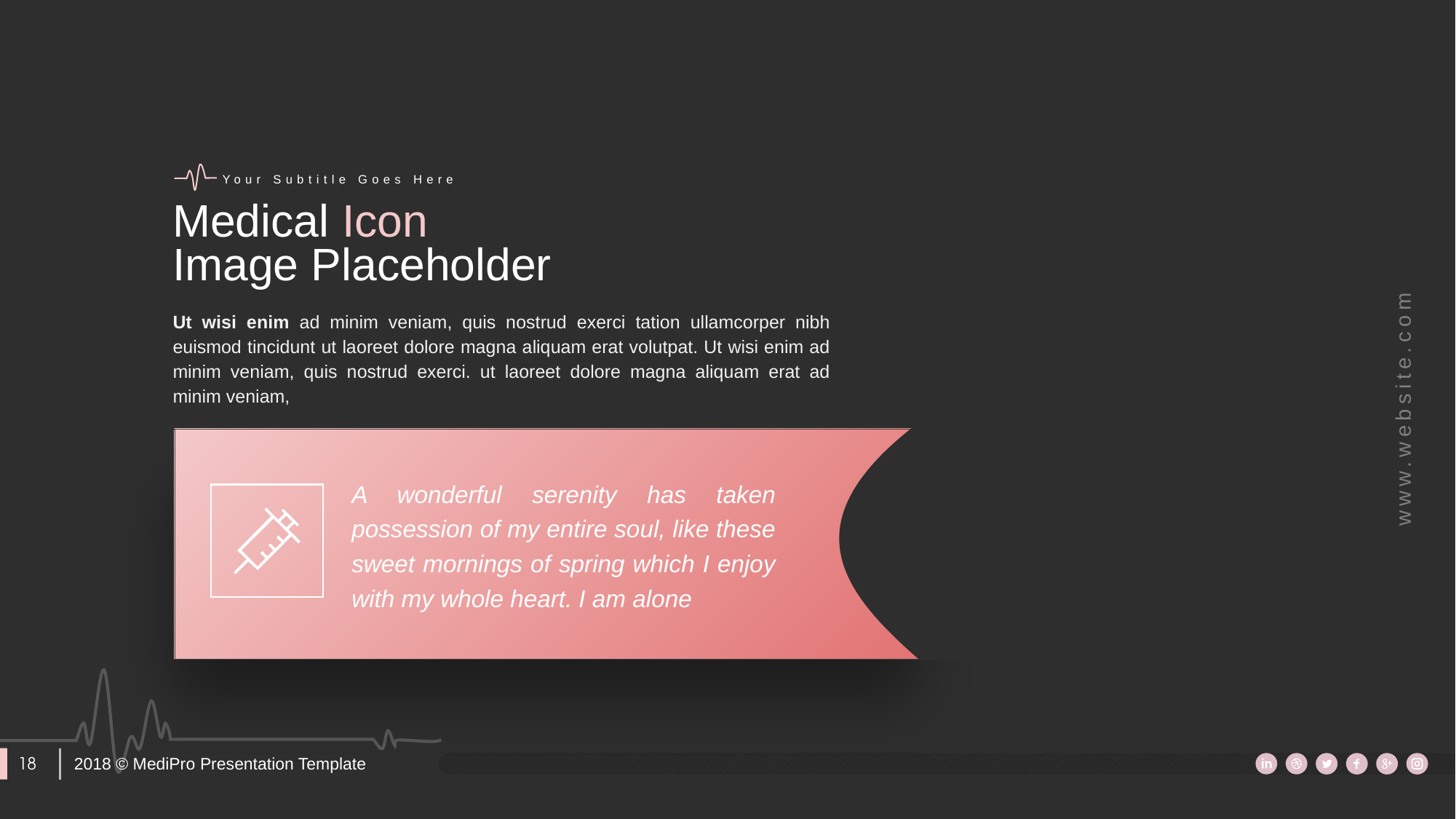

Your Subtitle Goes Here

Medical Icon
Image Placeholder
Ut wisi enim ad minim veniam, quis nostrud exerci tation ullamcorper nibh euismod tincidunt ut laoreet dolore magna aliquam erat volutpat. Ut wisi enim ad minim veniam, quis nostrud exerci. ut laoreet dolore magna aliquam erat ad minim veniam,

A wonderful serenity has taken possession of my entire soul, like these sweet mornings of spring which I enjoy with my whole heart. I am alone